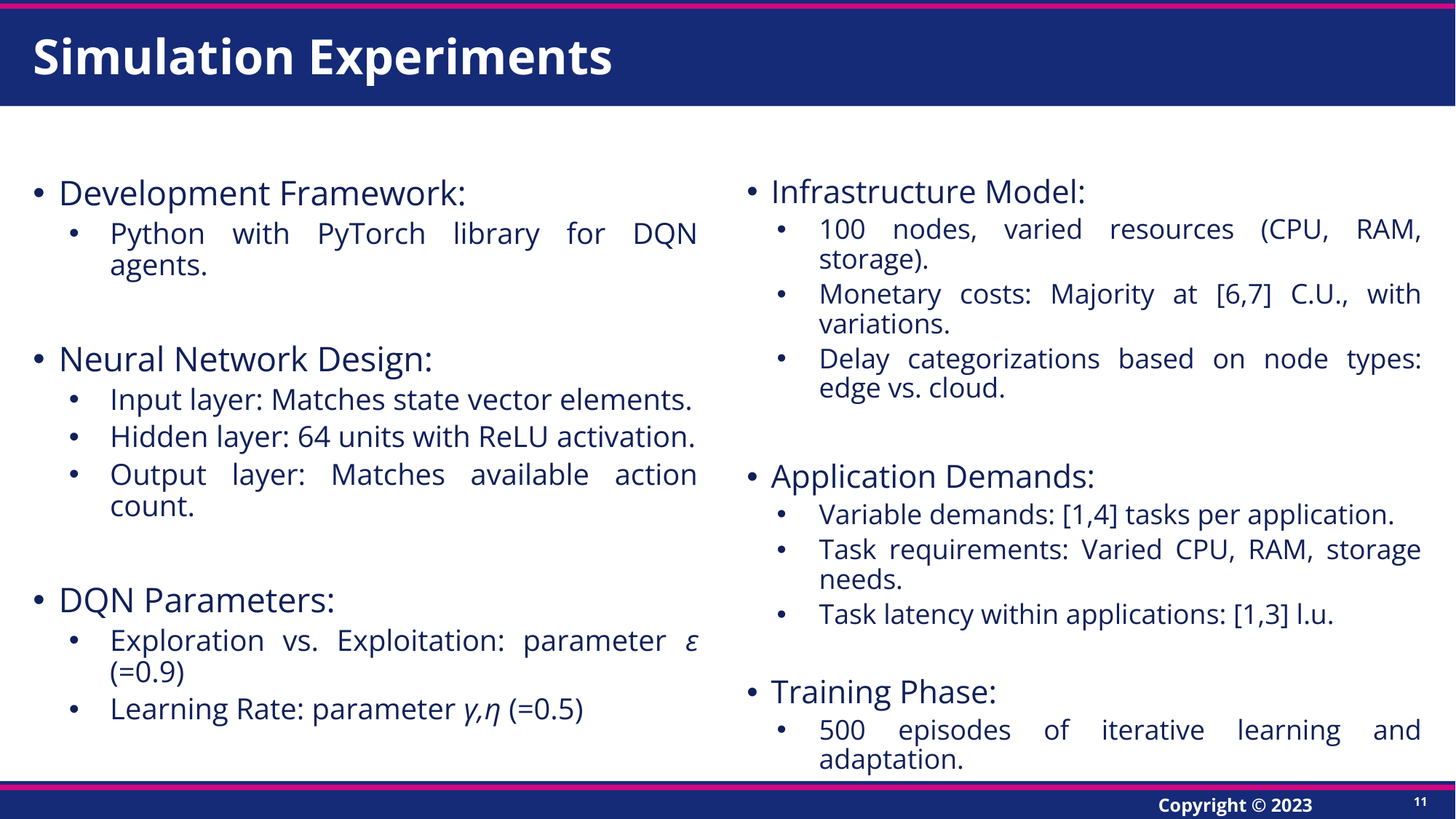

# Simulation Experiments
Infrastructure Model:
100 nodes, varied resources (CPU, RAM, storage).
Monetary costs: Majority at [6,7] C.U., with variations.
Delay categorizations based on node types: edge vs. cloud.

Application Demands:
Variable demands: [1,4] tasks per application.
Task requirements: Varied CPU, RAM, storage needs.
Task latency within applications: [1,3] l.u.

Training Phase:
500 episodes of iterative learning and adaptation.

Development Framework:
Python with PyTorch library for DQN agents.

Neural Network Design:
Input layer: Matches state vector elements.
Hidden layer: 64 units with ReLU activation.
Output layer: Matches available action count.

DQN Parameters:
Exploration vs. Exploitation: parameter ε (=0.9)
Learning Rate: parameter γ,η (=0.5)
11